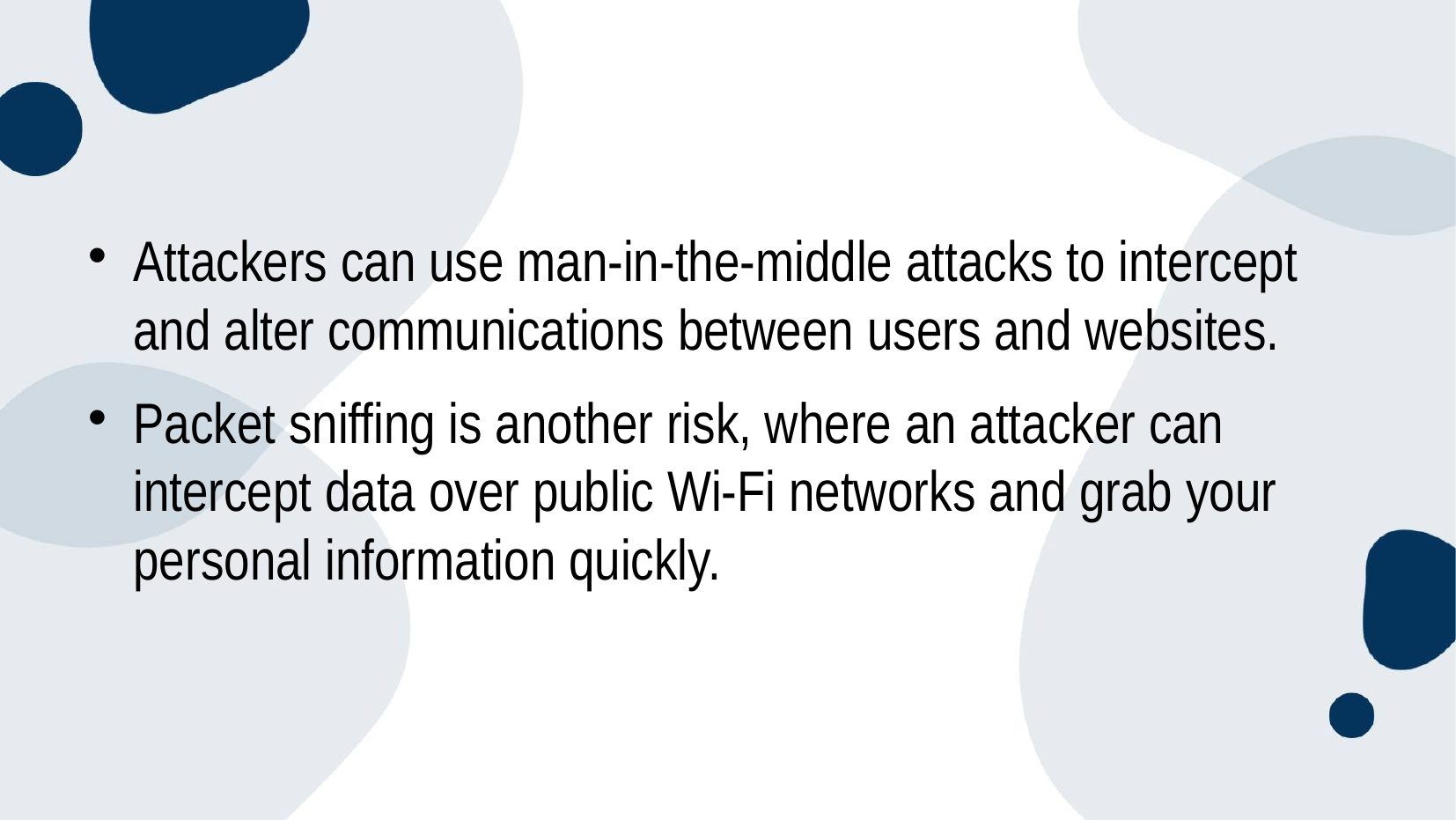

#
Attackers can use man-in-the-middle attacks to intercept and alter communications between users and websites.
Packet sniffing is another risk, where an attacker can intercept data over public Wi-Fi networks and grab your personal information quickly.